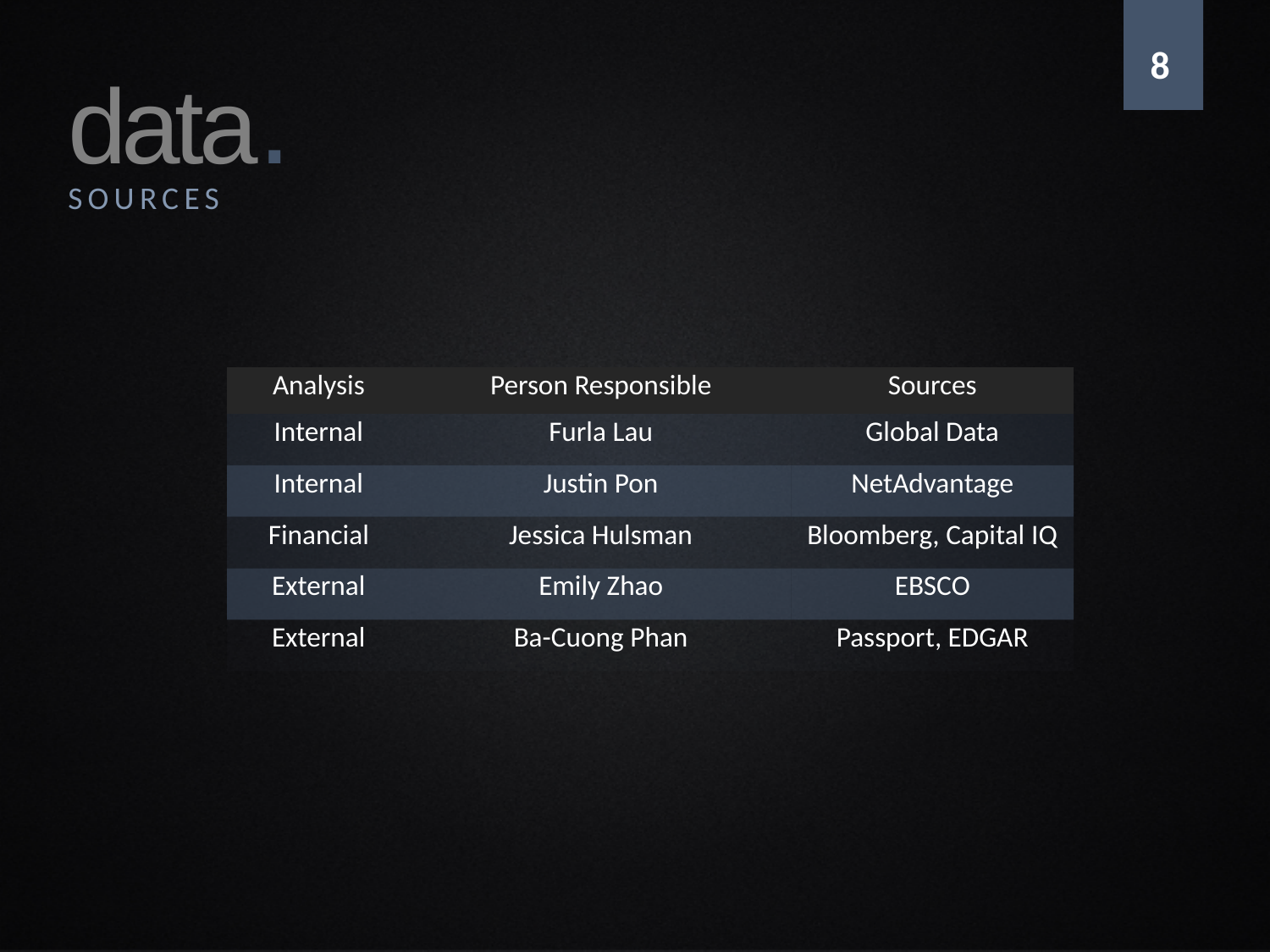

data.
8
SOURCES
| Analysis | Person Responsible | Sources |
| --- | --- | --- |
| Internal | Furla Lau | Global Data |
| Internal | Justin Pon | NetAdvantage |
| Financial | Jessica Hulsman | Bloomberg, Capital IQ |
| External | Emily Zhao | EBSCO |
| External | Ba-Cuong Phan | Passport, EDGAR |